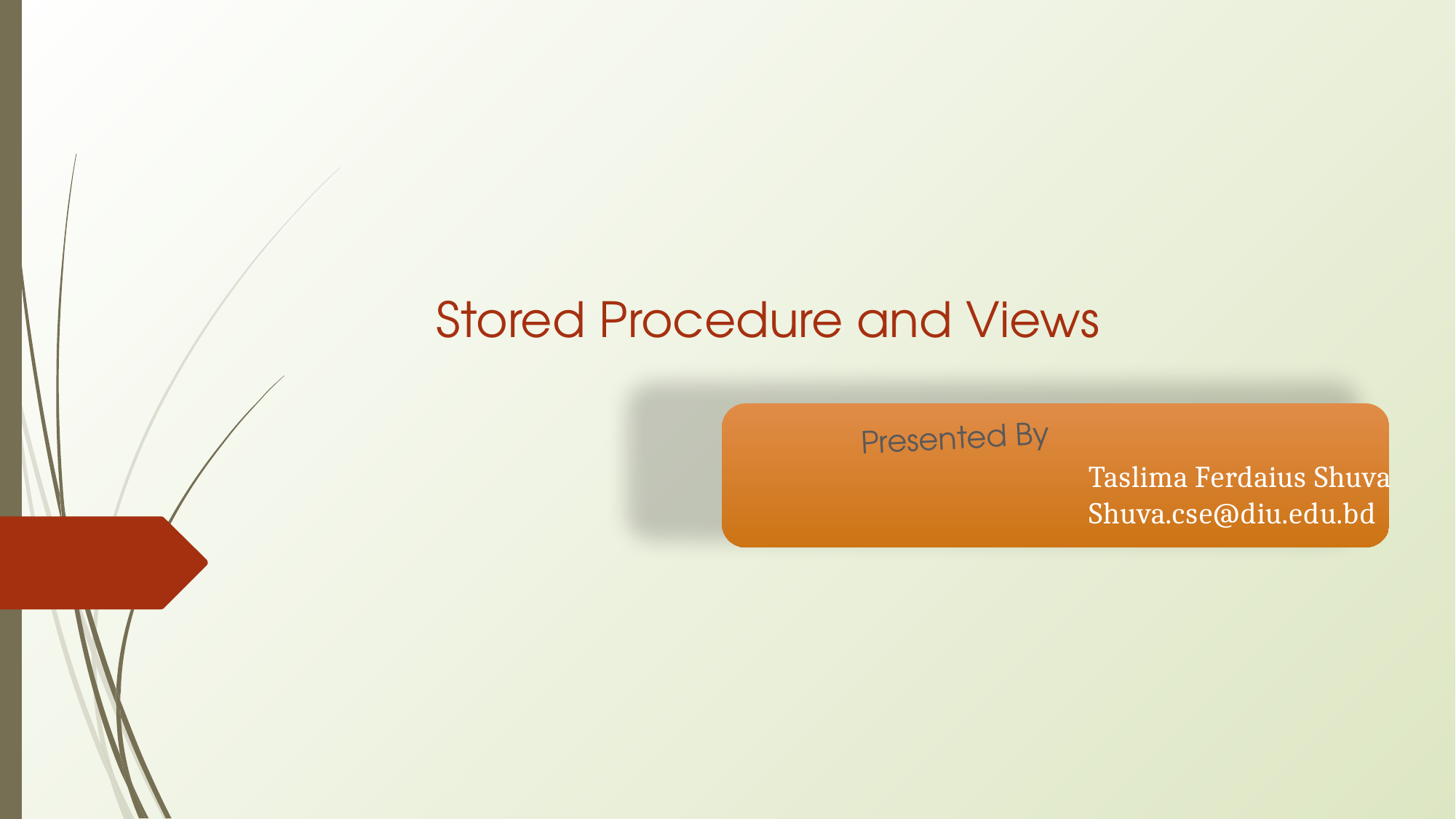

# Stored Procedure and Views

Presented By
Taslima Ferdaius Shuva
Shuva.cse@diu.edu.bd